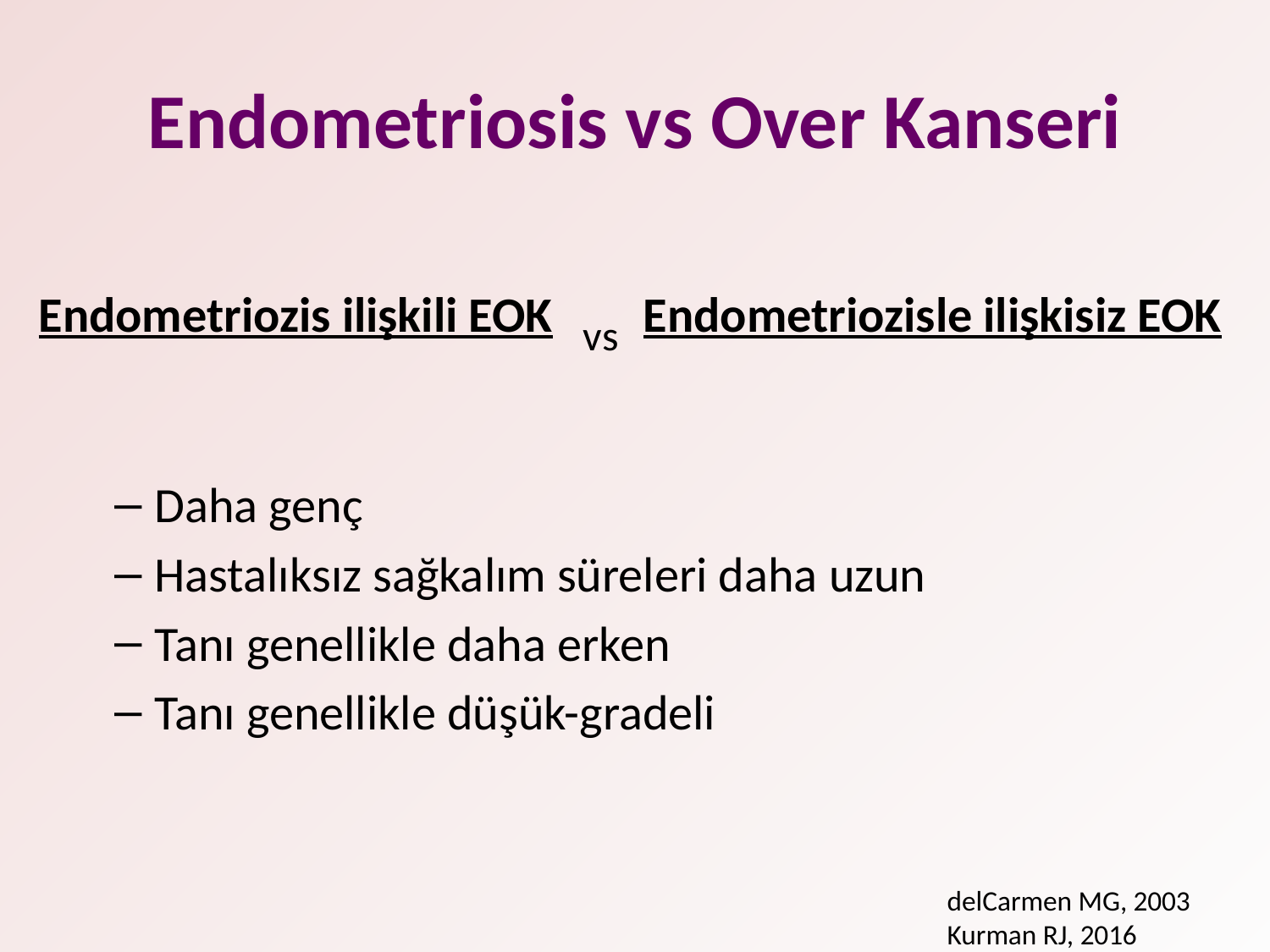

# Endometriosis vs Over Kanseri
Endometriozis ilişkili EOK
Endometriozisle ilişkisiz EOK
vs
Daha genç
Hastalıksız sağkalım süreleri daha uzun
Tanı genellikle daha erken
Tanı genellikle düşük-gradeli

delCarmen MG, 2003
Kurman RJ, 2016